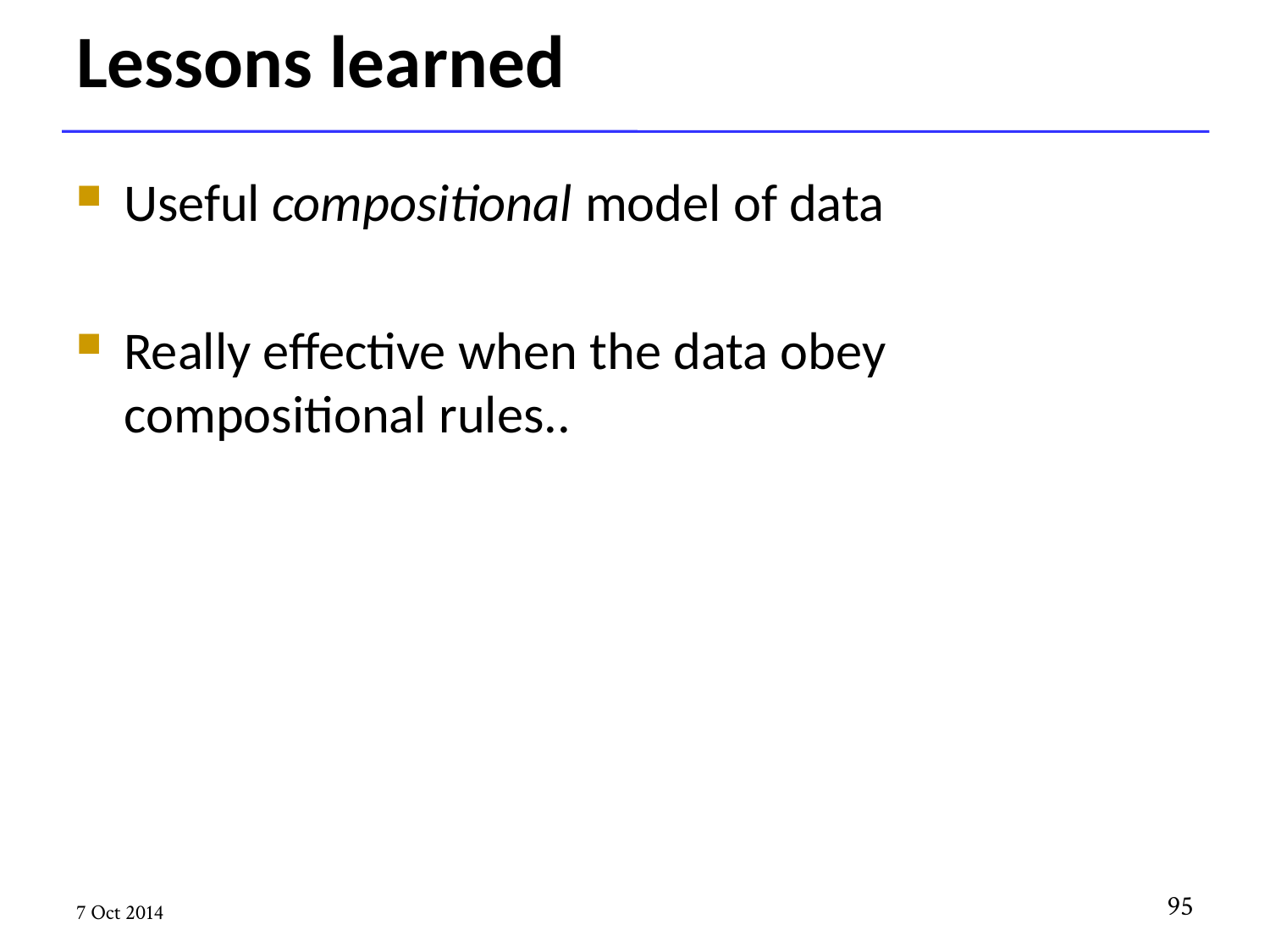

# Lessons learned
Useful compositional model of data

Really effective when the data obey compositional rules..
7 Oct 2014
95